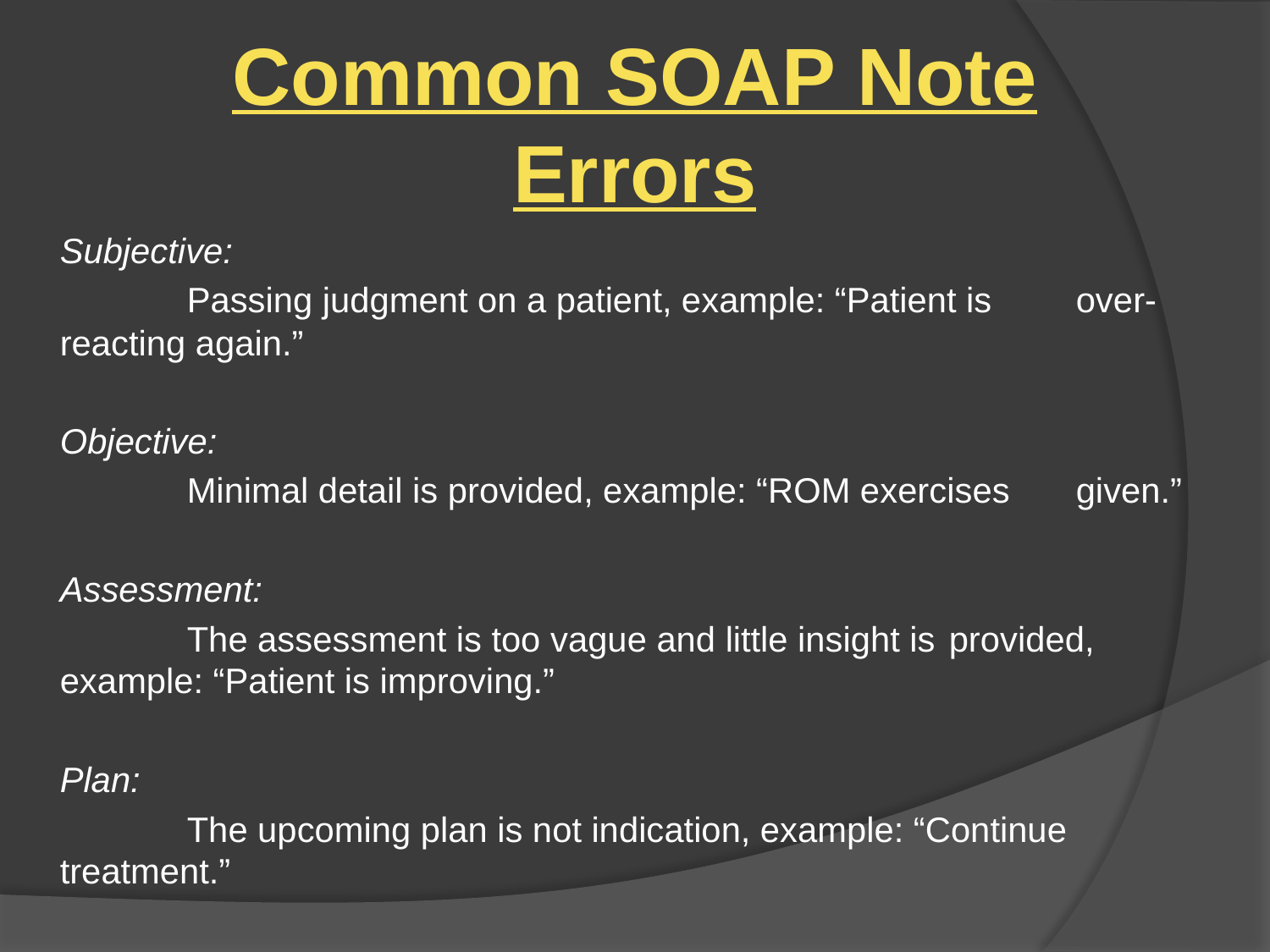

# Common SOAP Note Errors
Subjective:
	Passing judgment on a patient, example: “Patient is 	over-reacting again.”

Objective:
	Minimal detail is provided, example: “ROM exercises 	given.”

Assessment:
	The assessment is too vague and little insight is 	provided, example: “Patient is improving.”

Plan:
	The upcoming plan is not indication, example: “Continue 	treatment.”